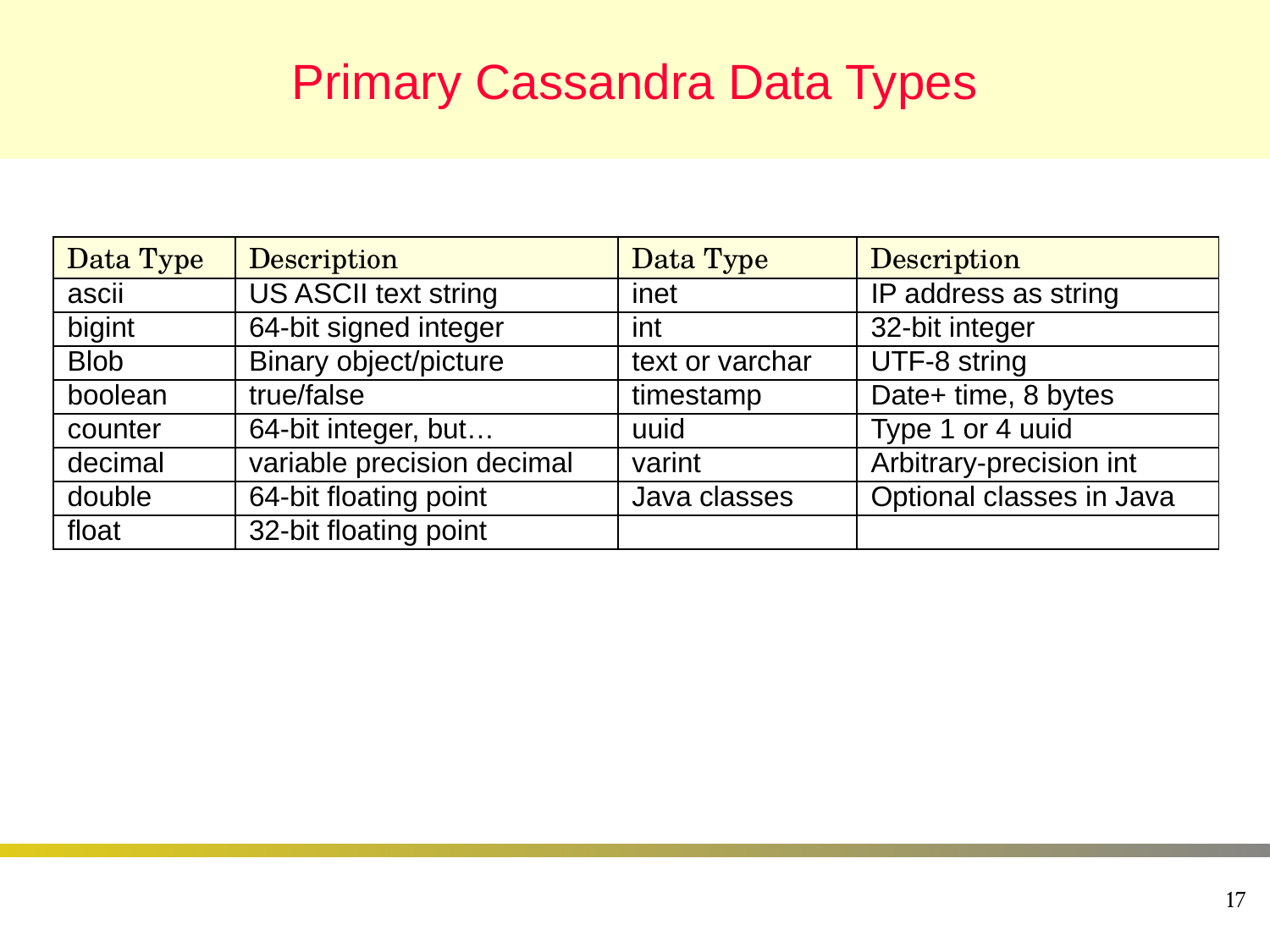

# Primary Cassandra Data Types
| Data Type | Description | Data Type | Description |
| --- | --- | --- | --- |
| ascii | US ASCII text string | inet | IP address as string |
| bigint | 64-bit signed integer | int | 32-bit integer |
| Blob | Binary object/picture | text or varchar | UTF-8 string |
| boolean | true/false | timestamp | Date+ time, 8 bytes |
| counter | 64-bit integer, but… | uuid | Type 1 or 4 uuid |
| decimal | variable precision decimal | varint | Arbitrary-precision int |
| double | 64-bit floating point | Java classes | Optional classes in Java |
| float | 32-bit floating point |  |  |
17